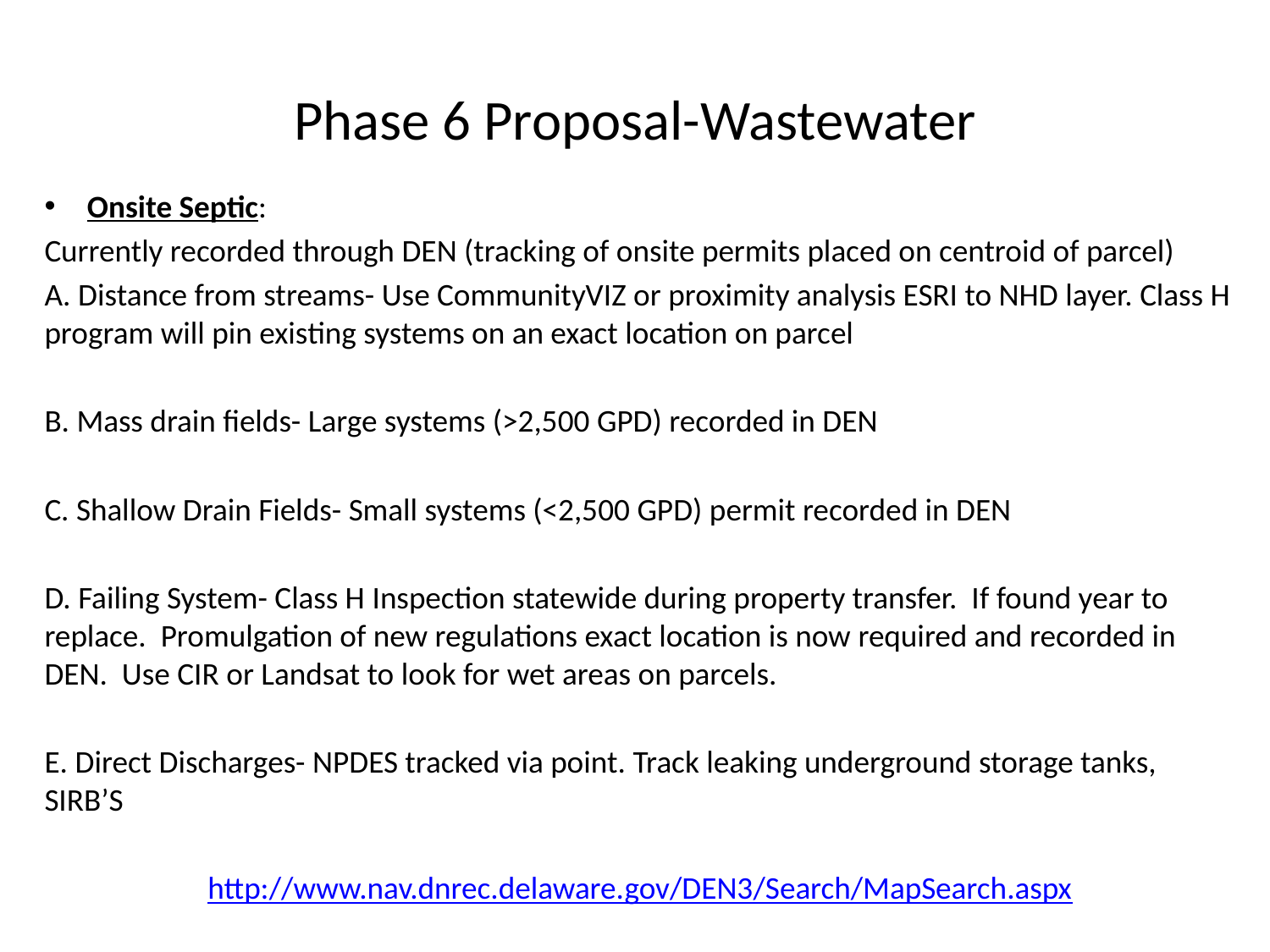

# Phase 6 Proposal-Wastewater
Onsite Septic:
Currently recorded through DEN (tracking of onsite permits placed on centroid of parcel)
A. Distance from streams- Use CommunityVIZ or proximity analysis ESRI to NHD layer. Class H program will pin existing systems on an exact location on parcel

B. Mass drain fields- Large systems (>2,500 GPD) recorded in DEN

C. Shallow Drain Fields- Small systems (<2,500 GPD) permit recorded in DEN

D. Failing System- Class H Inspection statewide during property transfer.  If found year to replace.  Promulgation of new regulations exact location is now required and recorded in DEN.  Use CIR or Landsat to look for wet areas on parcels.

E. Direct Discharges- NPDES tracked via point. Track leaking underground storage tanks, SIRB’S

http://www.nav.dnrec.delaware.gov/DEN3/Search/MapSearch.aspx